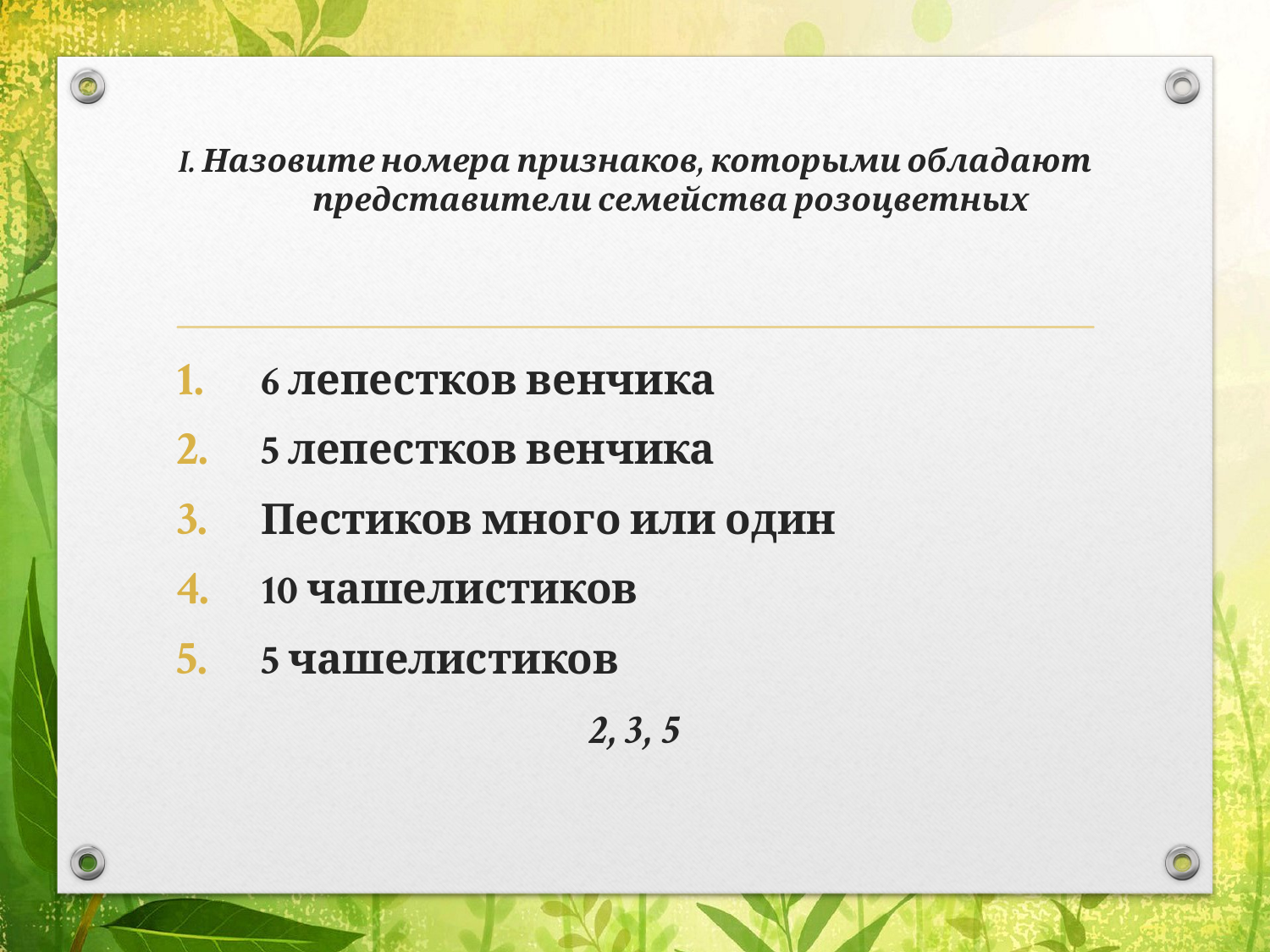

# I. Назовите номера признаков, которыми обладают представители семейства розоцветных
6 лепестков венчика
5 лепестков венчика
Пестиков много или один
10 чашелистиков
5 чашелистиков
2, 3, 5